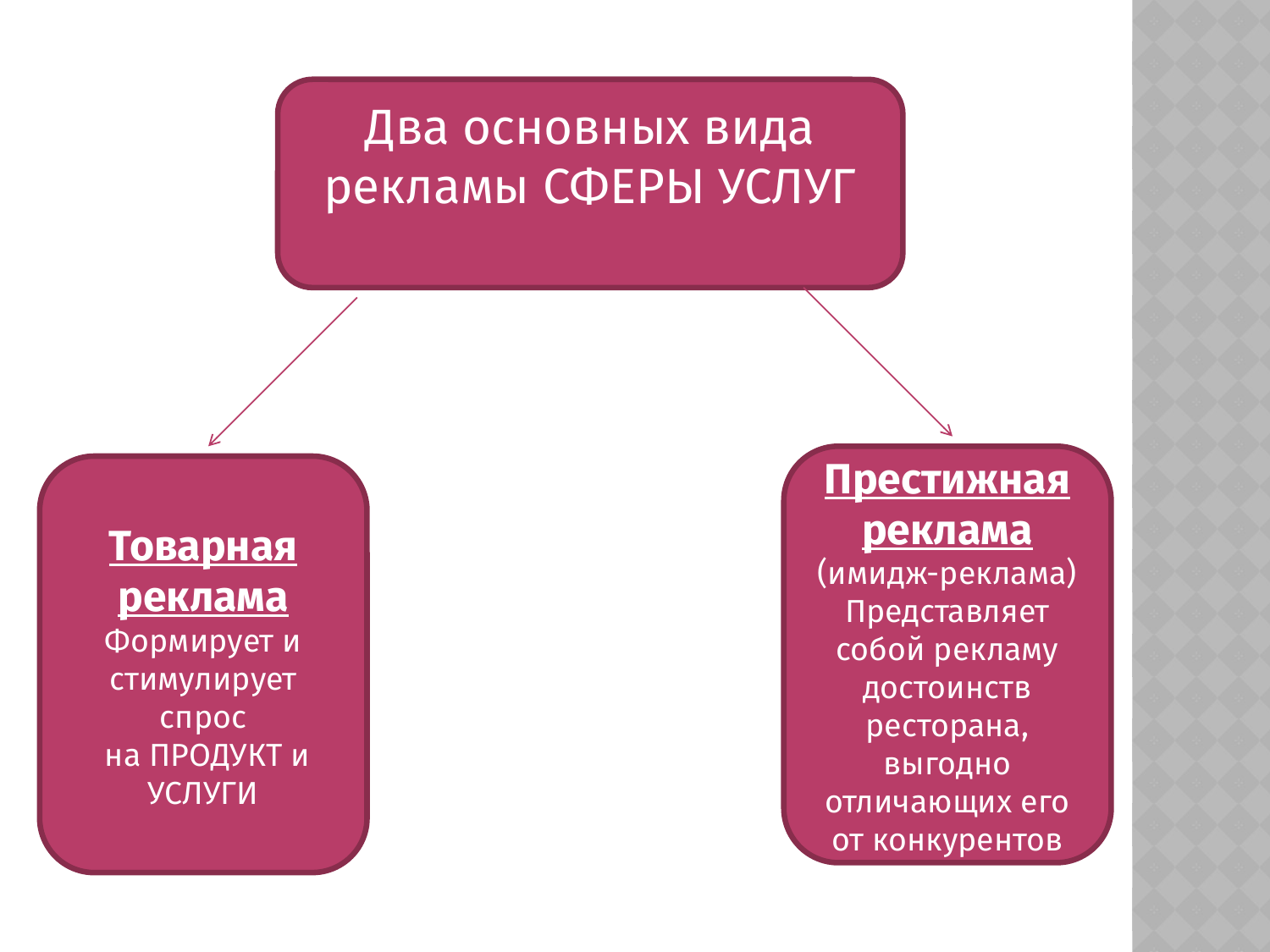

#
Два основных вида рекламы СФЕРЫ УСЛУГ
Престижная реклама (имидж-реклама)
Представляет собой рекламу достоинств ресторана, выгодно отличающих его от конкурентов
Товарная реклама
Формирует и стимулирует спрос
 на ПРОДУКТ и УСЛУГИ